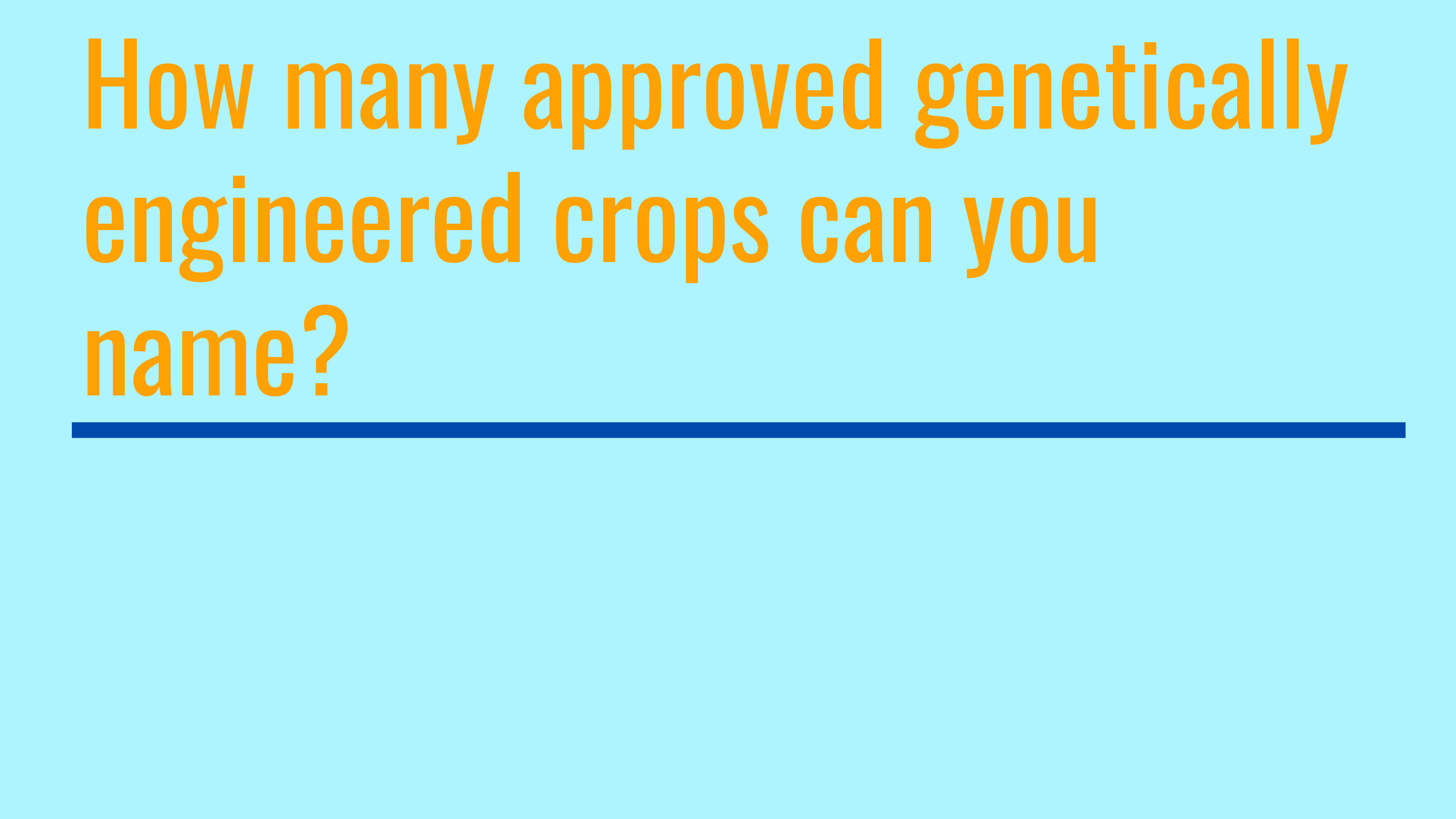

How many approved genetically engineered crops can you name?